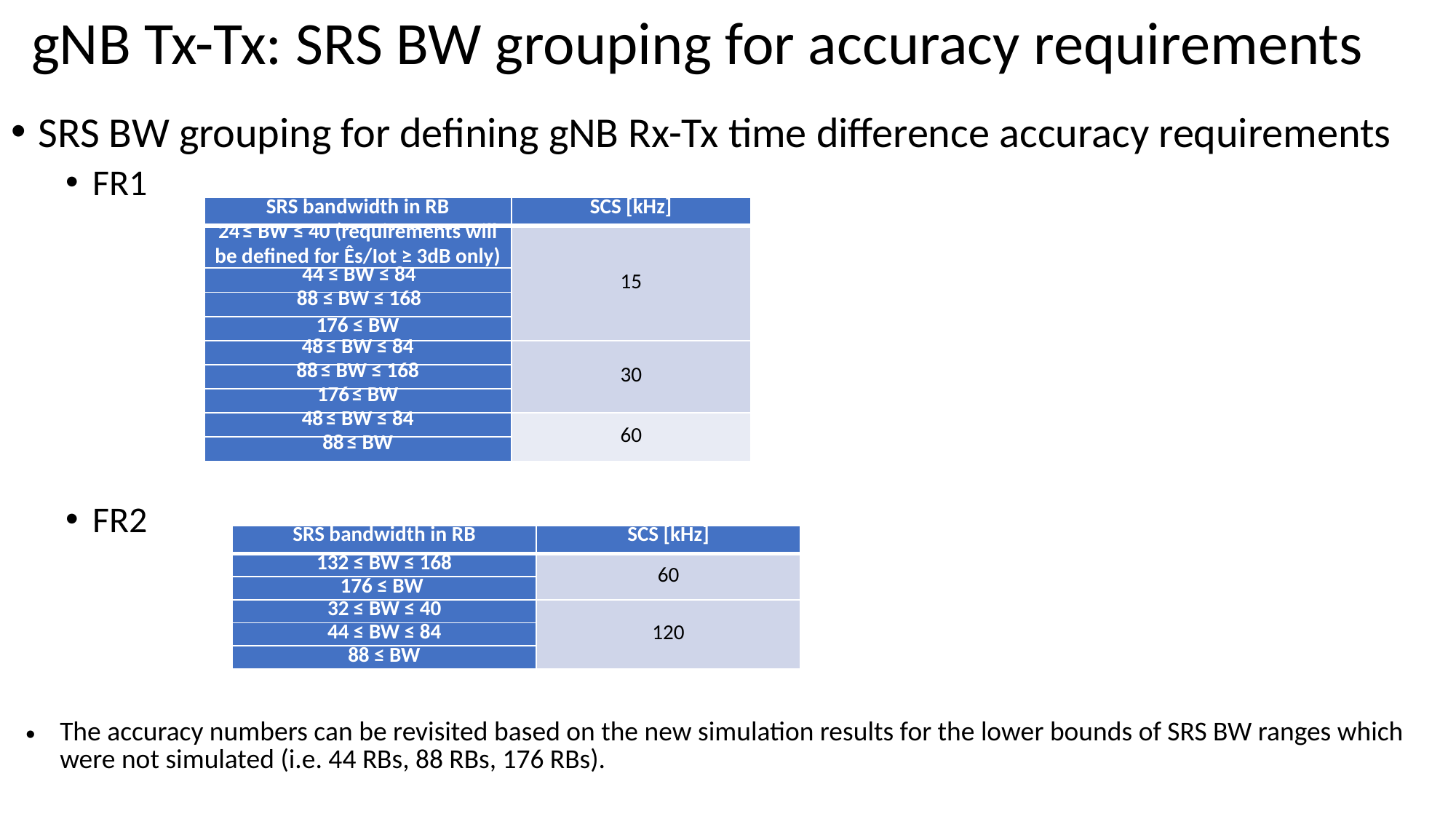

# gNB Tx-Tx: SRS BW grouping for accuracy requirements
SRS BW grouping for defining gNB Rx-Tx time difference accuracy requirements
FR1

FR2
| SRS bandwidth in RB | SCS [kHz] |
| --- | --- |
| 24 ≤ BW ≤ 40 (requirements will be defined for Ês/Iot ≥ 3dB only) | 15 |
| 44 ≤ BW ≤ 84 |  |
| 88 ≤ BW ≤ 168 |  |
| 176 ≤ BW |  |
| 48 ≤ BW ≤ 84 | 30 |
| 88 ≤ BW ≤ 168 |  |
| 176 ≤ BW |  |
| 48 ≤ BW ≤ 84 | 60 |
| 88 ≤ BW |  |
| SRS bandwidth in RB | SCS [kHz] |
| --- | --- |
| 132 ≤ BW ≤ 168 | 60 |
| 176 ≤ BW |  |
| 32 ≤ BW ≤ 40 | 120 |
| 44 ≤ BW ≤ 84 |  |
| 88 ≤ BW |  |
The accuracy numbers can be revisited based on the new simulation results for the lower bounds of SRS BW ranges which were not simulated (i.e. 44 RBs, 88 RBs, 176 RBs).